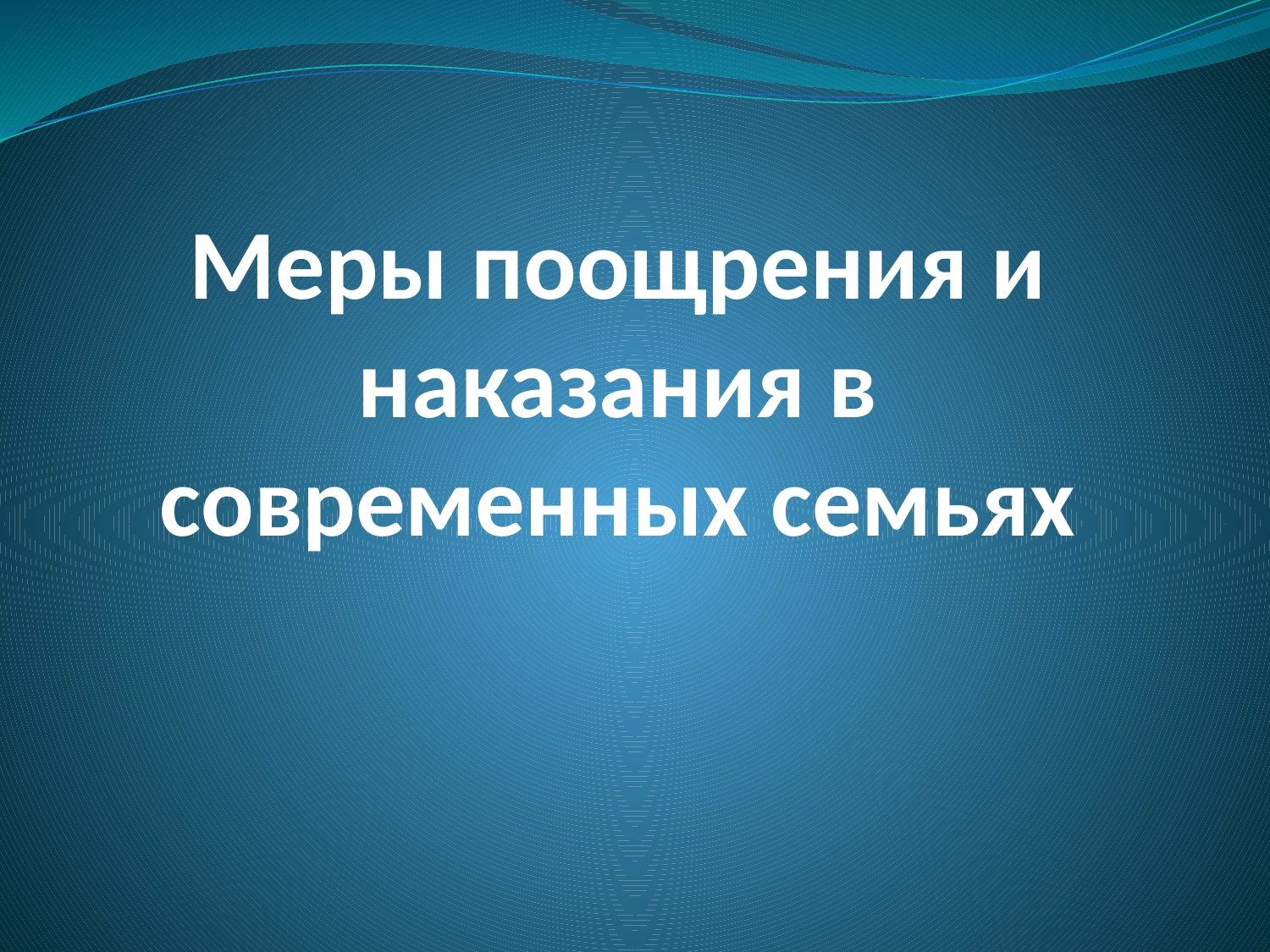

# Меры поощрения и наказания в современных семьях